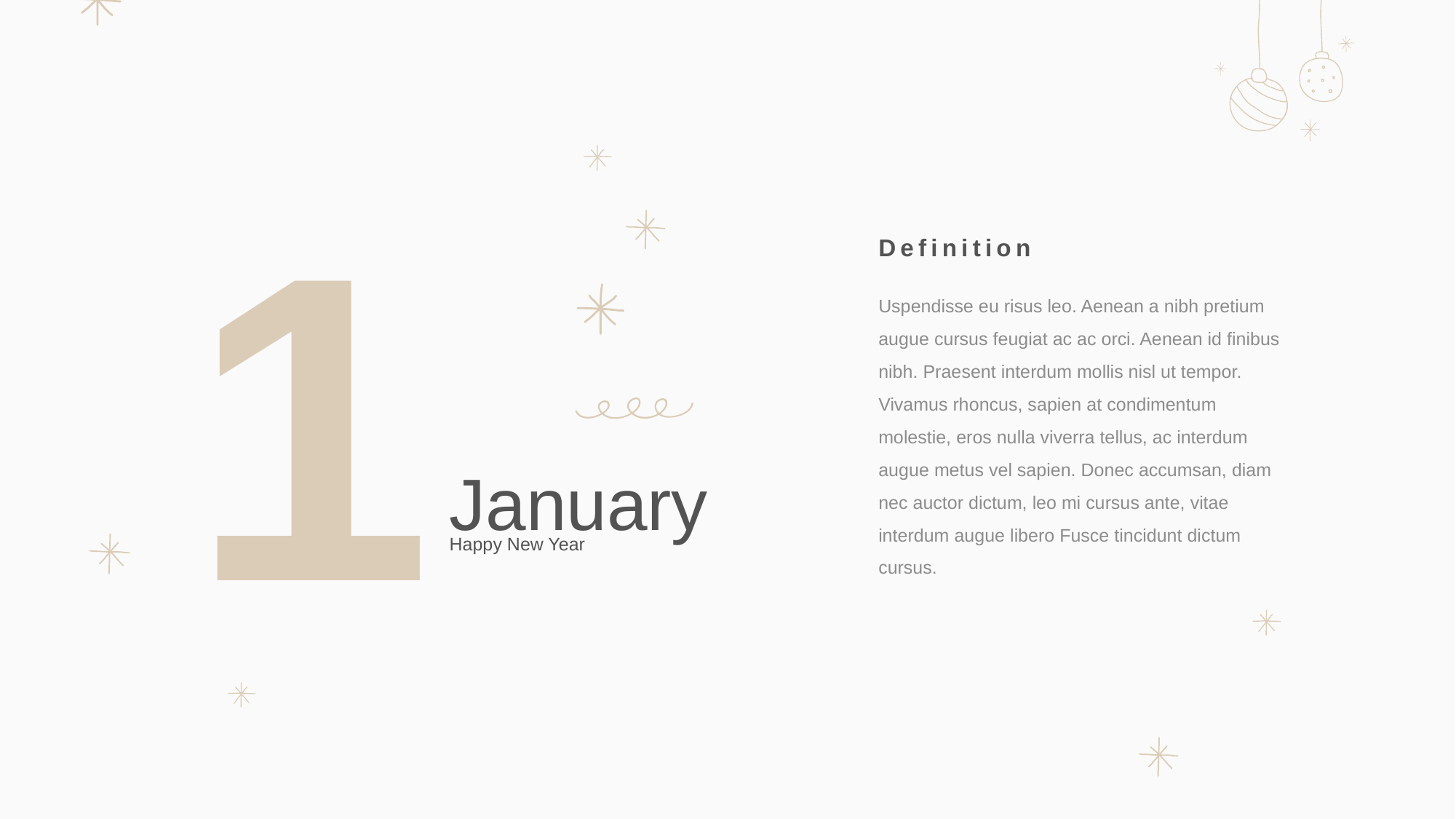

1

Definition
Uspendisse eu risus leo. Aenean a nibh pretium augue cursus feugiat ac ac orci. Aenean id finibus nibh. Praesent interdum mollis nisl ut tempor. Vivamus rhoncus, sapien at condimentum molestie, eros nulla viverra tellus, ac interdum augue metus vel sapien. Donec accumsan, diam nec auctor dictum, leo mi cursus ante, vitae interdum augue libero Fusce tincidunt dictum cursus.

January
Happy New Year